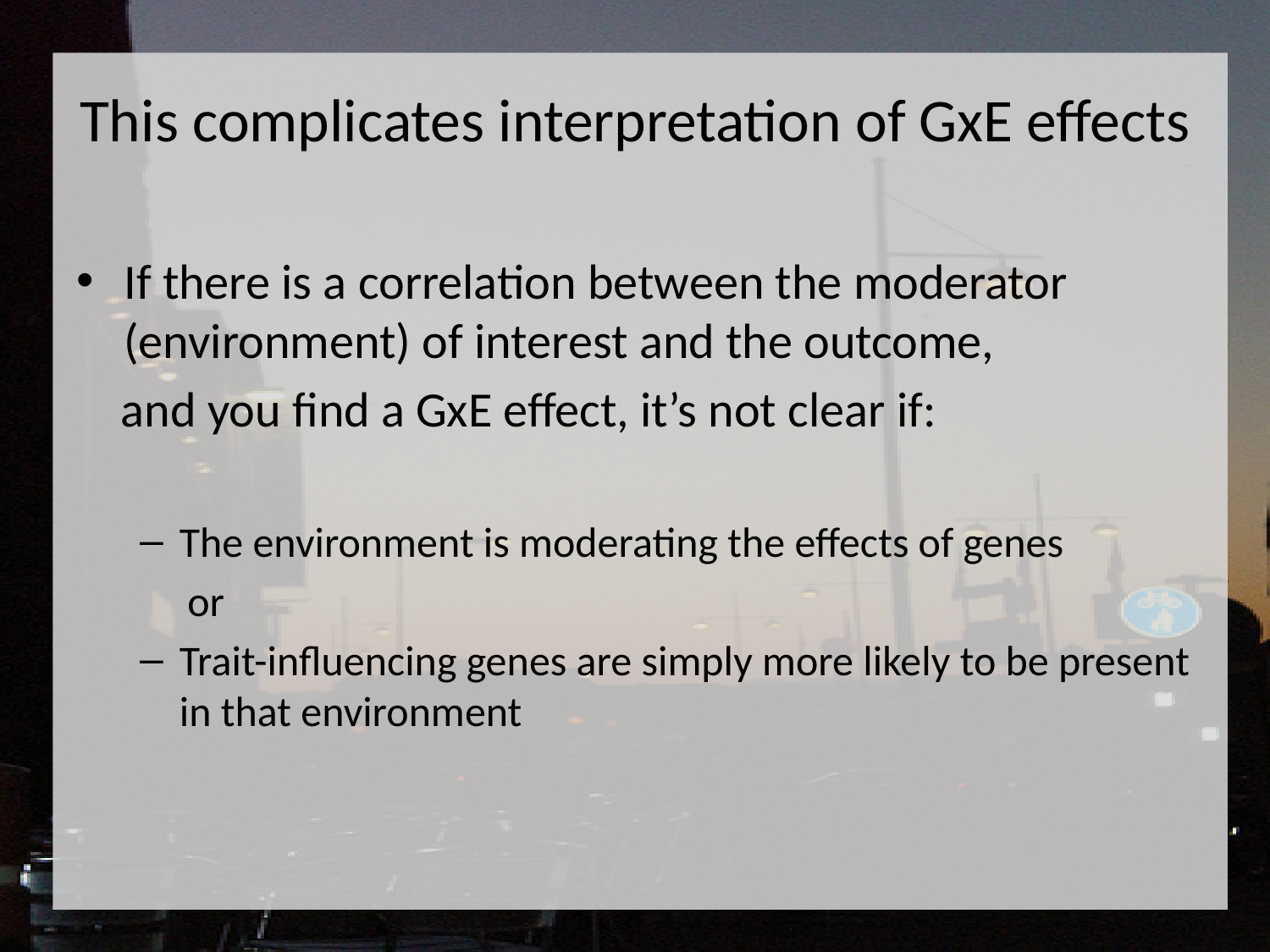

# This complicates interpretation of GxE effects

If there is a correlation between the moderator (environment) of interest and the outcome,
    and you find a GxE effect, it’s not clear if:

The environment is moderating the effects of genes
     or
Trait-influencing genes are simply more likely to be present in that environment